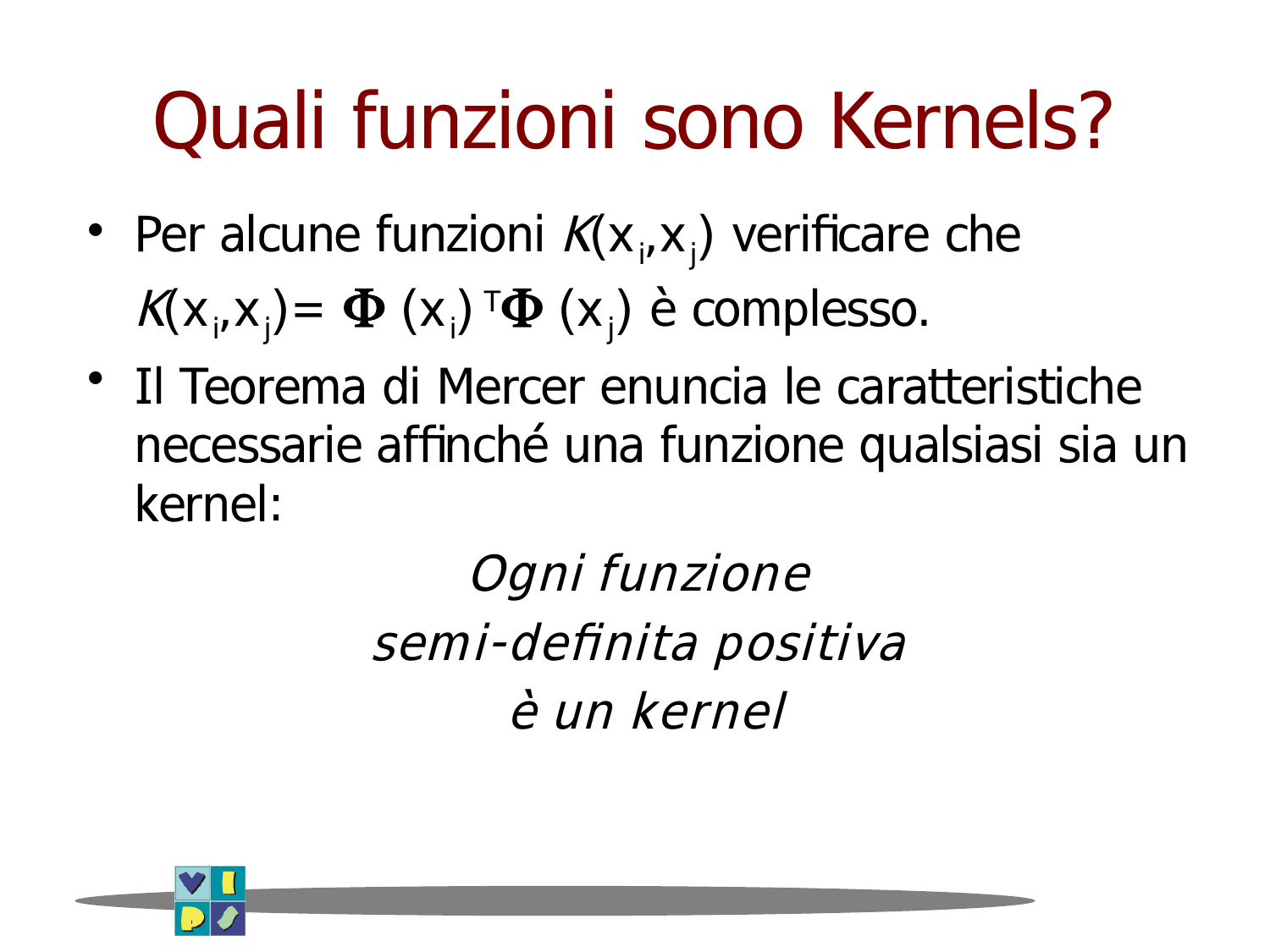

# Quali funzioni sono Kernels?
Per alcune funzioni K(xi,xj) verificare che K(xi,xj)= Φ (xi) TΦ (xj) è complesso.
Il Teorema di Mercer enuncia le caratteristiche necessarie affinché una funzione qualsiasi sia un kernel:
Ogni funzione
semi-definita positiva
è un kernel